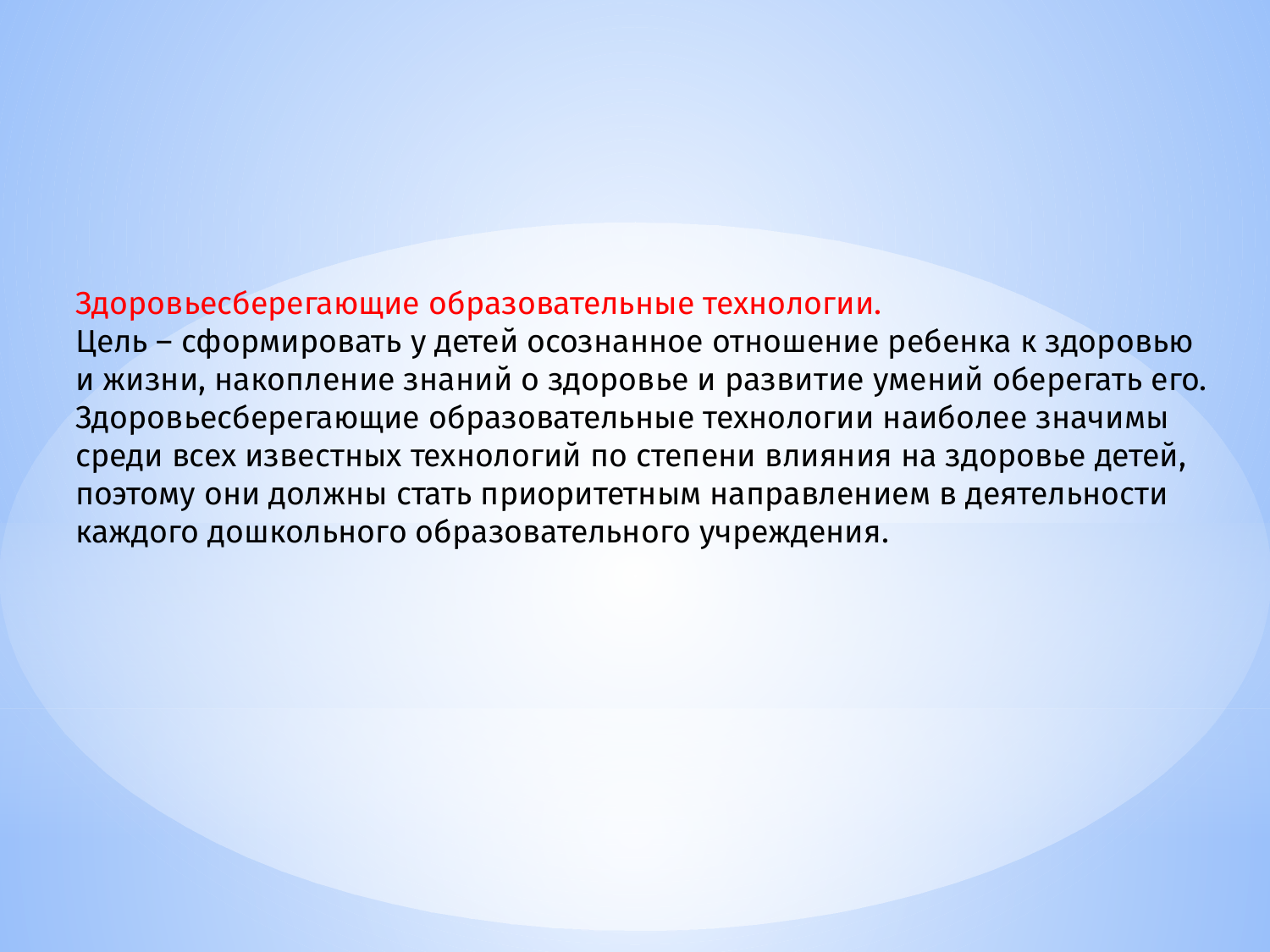

Здоровьесберегающие образовательные технологии.
Цель – сформировать у детей осознанное отношение ребенка к здоровью и жизни, накопление знаний о здоровье и развитие умений оберегать его. Здоровьесберегающие образовательные технологии наиболее значимы среди всех известных технологий по степени влияния на здоровье детей, поэтому они должны стать приоритетным направлением в деятельности каждого дошкольного образовательного учреждения.